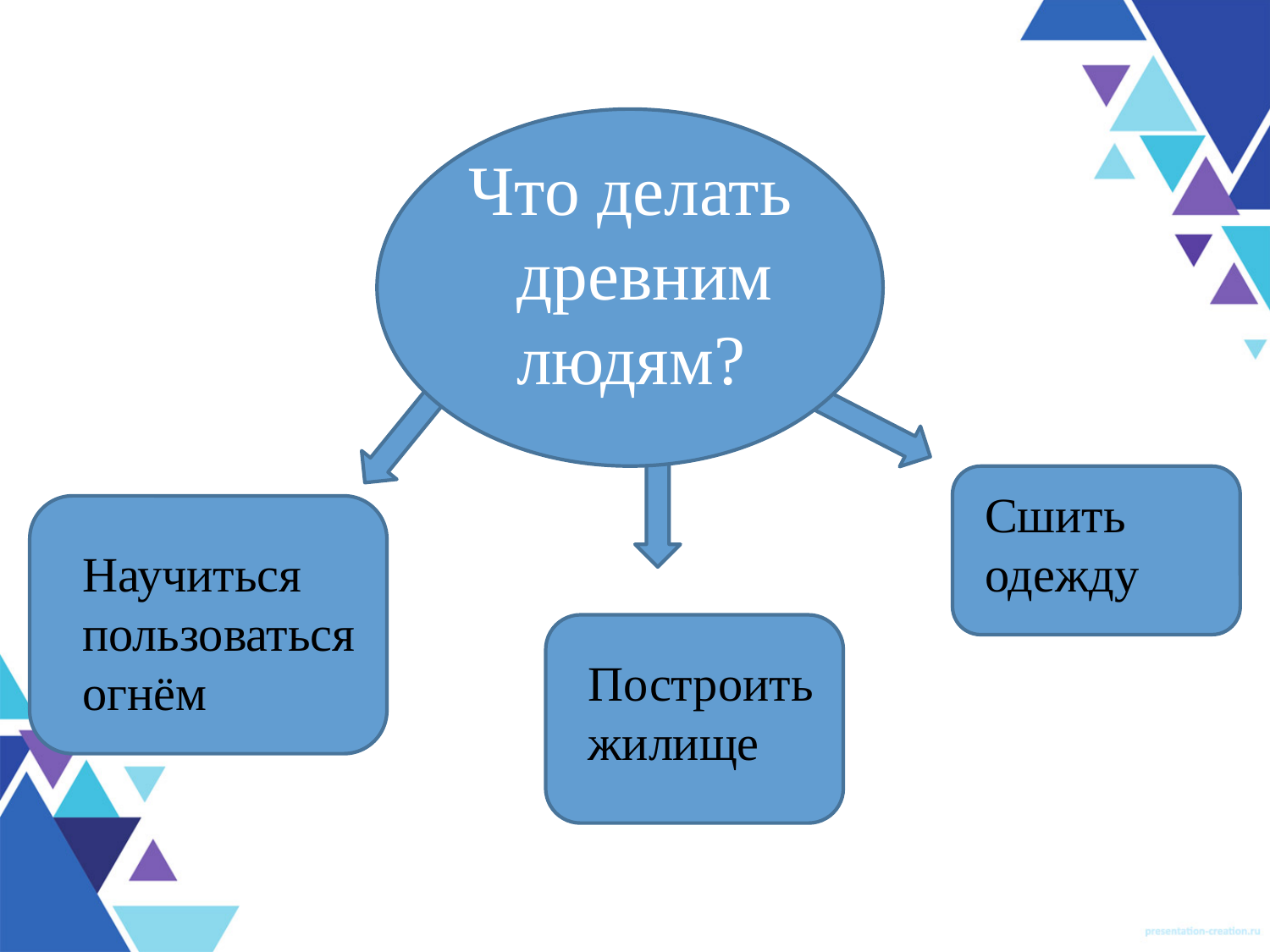

Что делать древним людям?

Сшить одежду

Научиться пользоваться огнём

Построить жилище